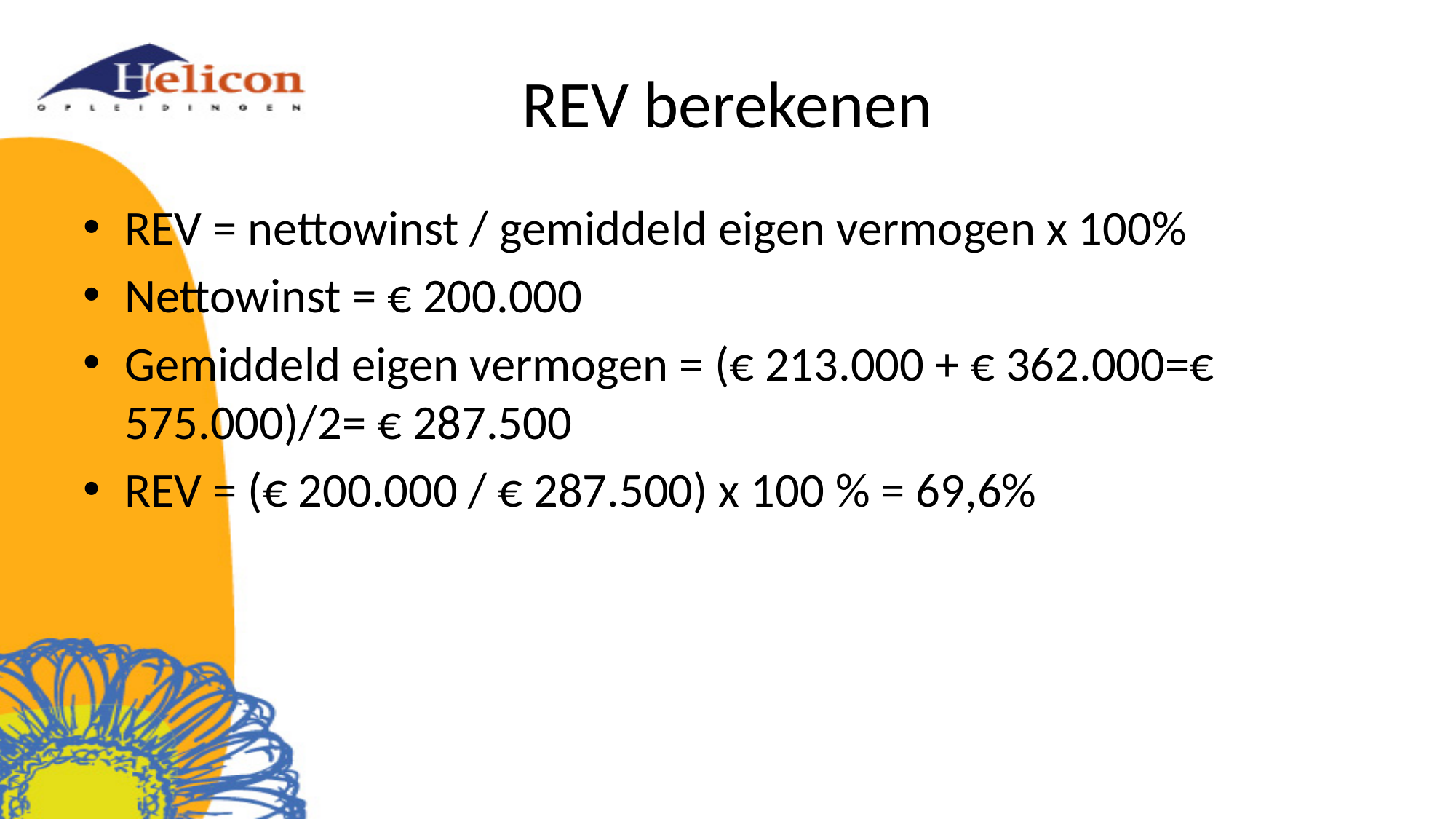

# REV berekenen
REV = nettowinst / gemiddeld eigen vermogen x 100%
Nettowinst = € 200.000
Gemiddeld eigen vermogen = (€ 213.000 + € 362.000=€ 575.000)/2= € 287.500
REV = (€ 200.000 / € 287.500) x 100 % = 69,6%